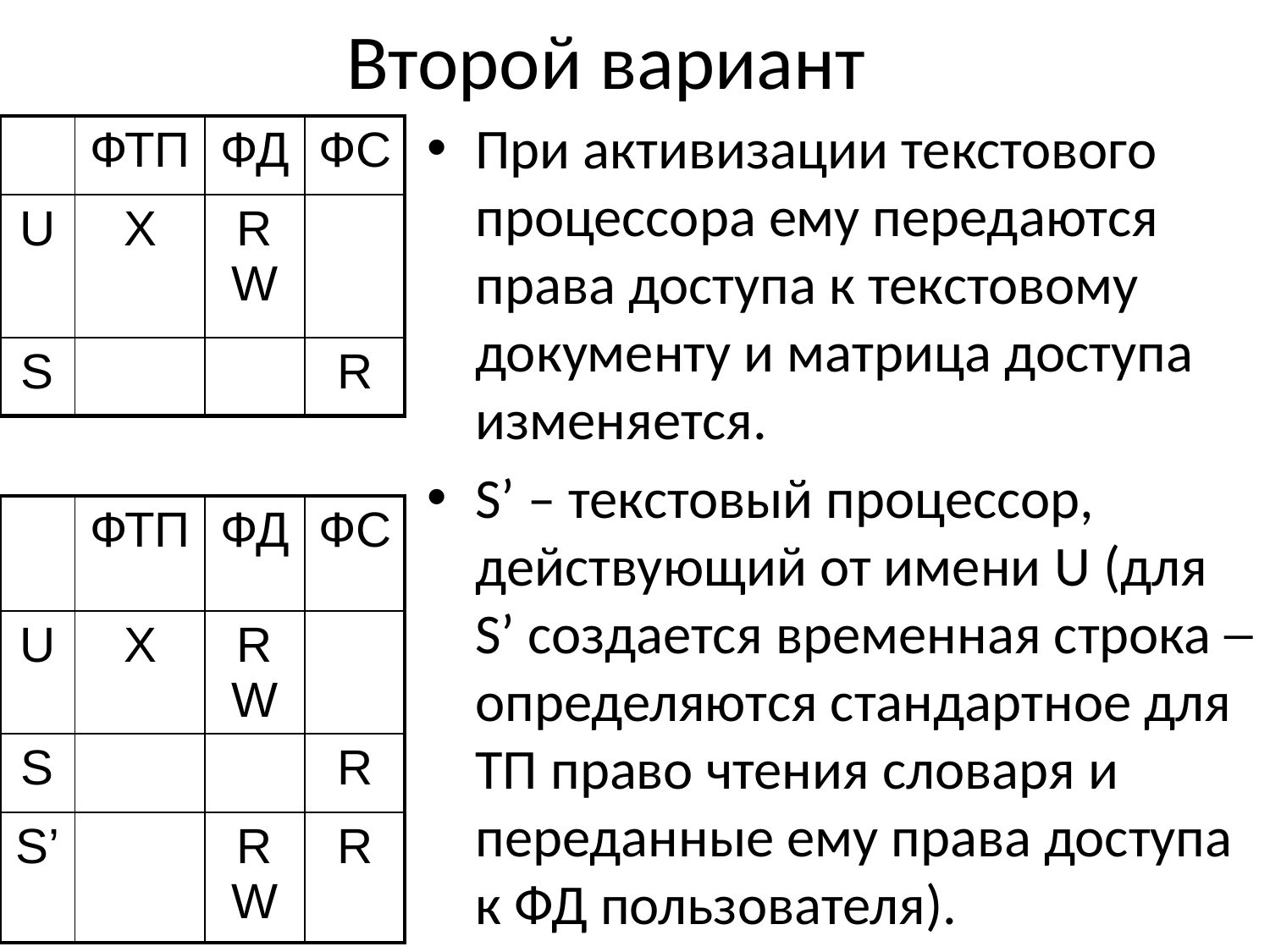

# Второй вариант
При активизации текстового процессора ему передаются права доступа к текстовому документу и матрица доступа изменяется.
S’ – текстовый процессор, действующий от имени U (для S’ создается временная строка ─ определяются стандартное для ТП право чтения словаря и переданные ему права доступа к ФД пользователя).
|  | ФТП | ФД | ФС |
| --- | --- | --- | --- |
| U | X | R W |  |
| S |  |  | R |
|  | ФТП | ФД | ФС |
| --- | --- | --- | --- |
| U | X | R W |  |
| S |  |  | R |
| S’ |  | R W | R |